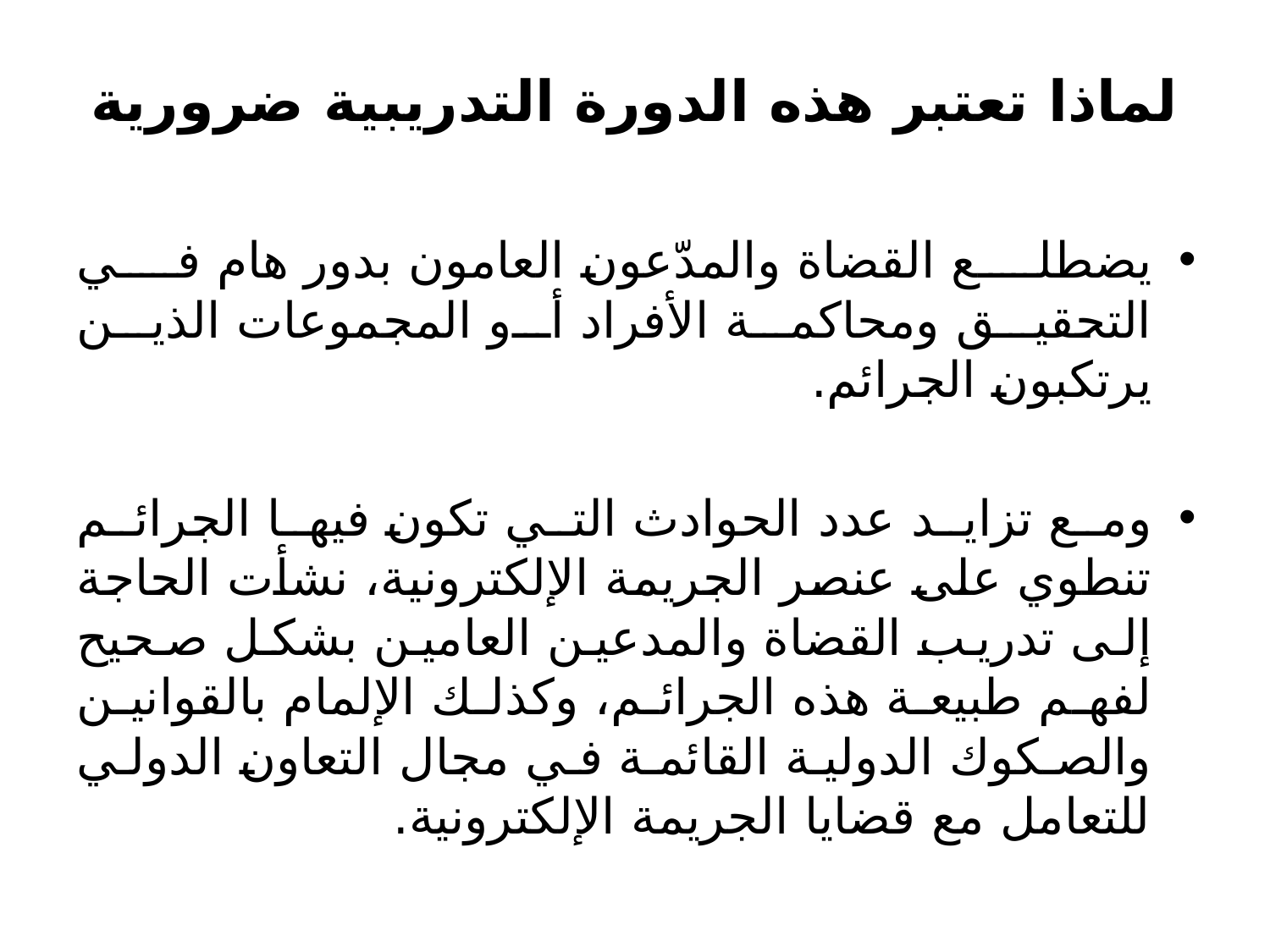

# لماذا تعتبر هذه الدورة التدريبية ضرورية
يضطلع القضاة والمدّعون العامون بدور هام في التحقيق ومحاكمة الأفراد أو المجموعات الذين يرتكبون الجرائم.

ومع تزايد عدد الحوادث التي تكون فيها الجرائم تنطوي على عنصر الجريمة الإلكترونية، نشأت الحاجة إلى تدريب القضاة والمدعين العامين بشكل صحيح لفهم طبيعة هذه الجرائم، وكذلك الإلمام بالقوانين والصكوك الدولية القائمة في مجال التعاون الدولي للتعامل مع قضايا الجريمة الإلكترونية.